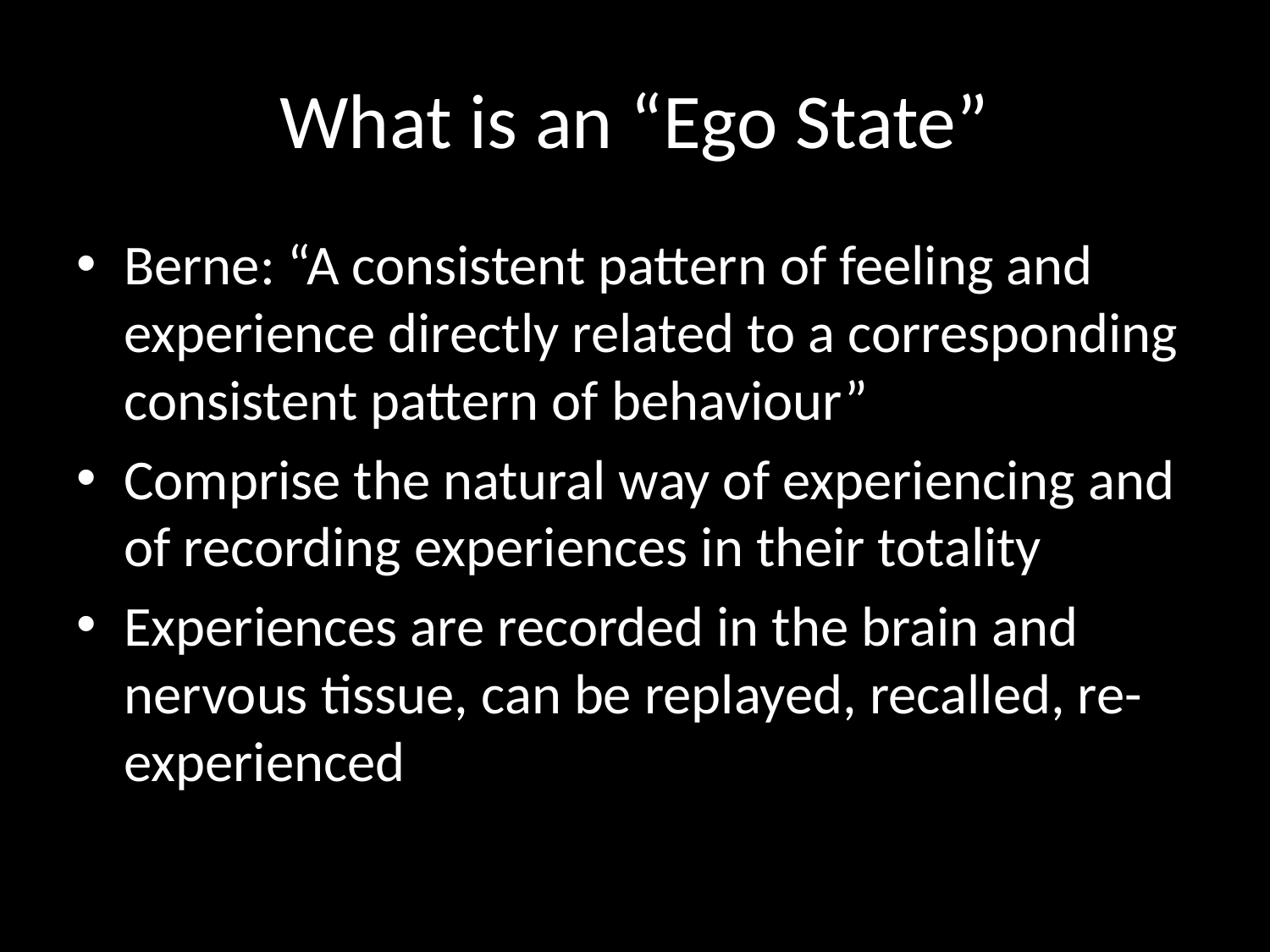

# What is an “Ego State”
Berne: “A consistent pattern of feeling and experience directly related to a corresponding consistent pattern of behaviour”
Comprise the natural way of experiencing and of recording experiences in their totality
Experiences are recorded in the brain and nervous tissue, can be replayed, recalled, re-experienced